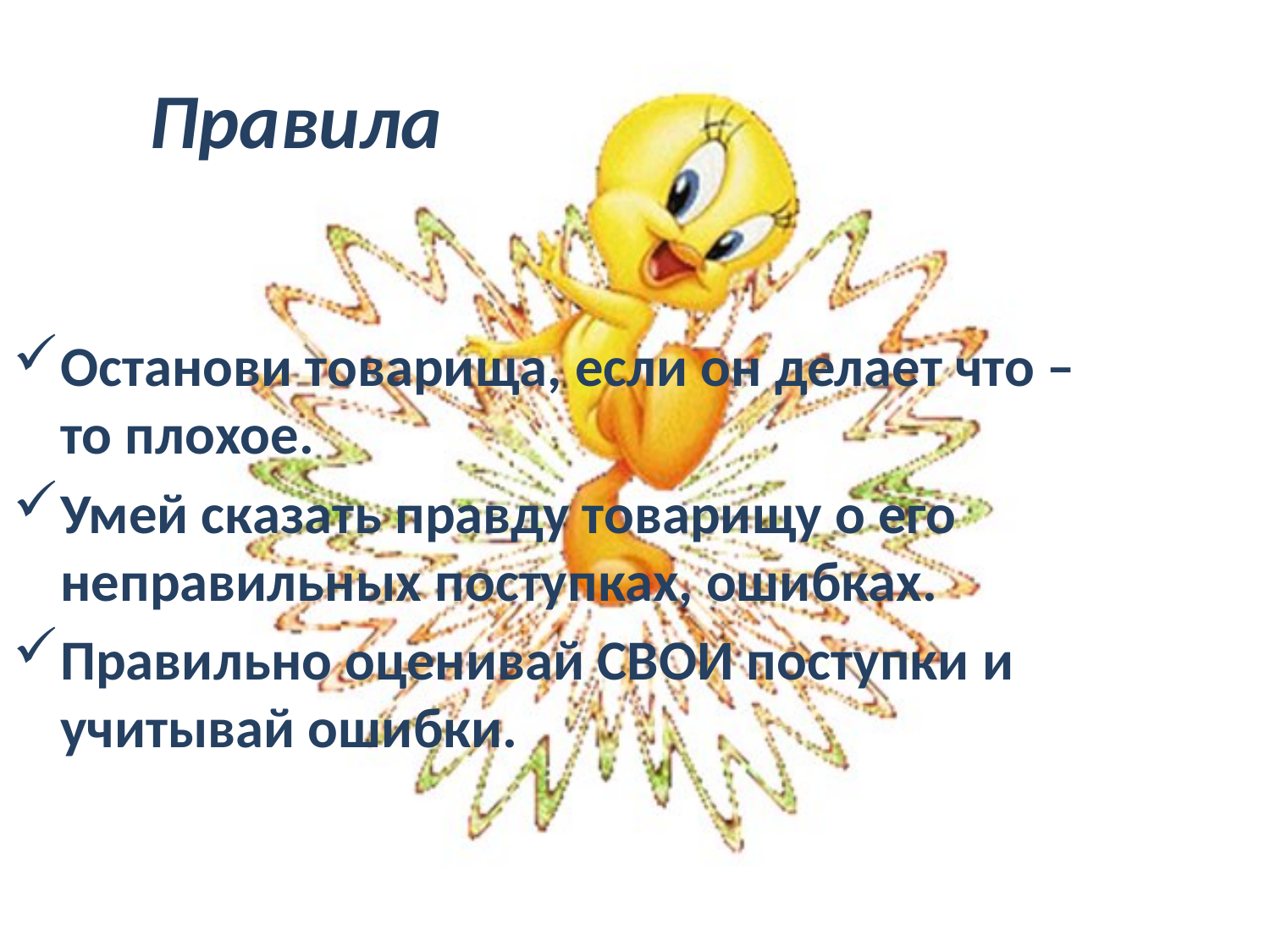

# Правила
Останови товарища, если он делает что – то плохое.
Умей сказать правду товарищу о его неправильных поступках, ошибках.
Правильно оценивай СВОИ поступки и учитывай ошибки.